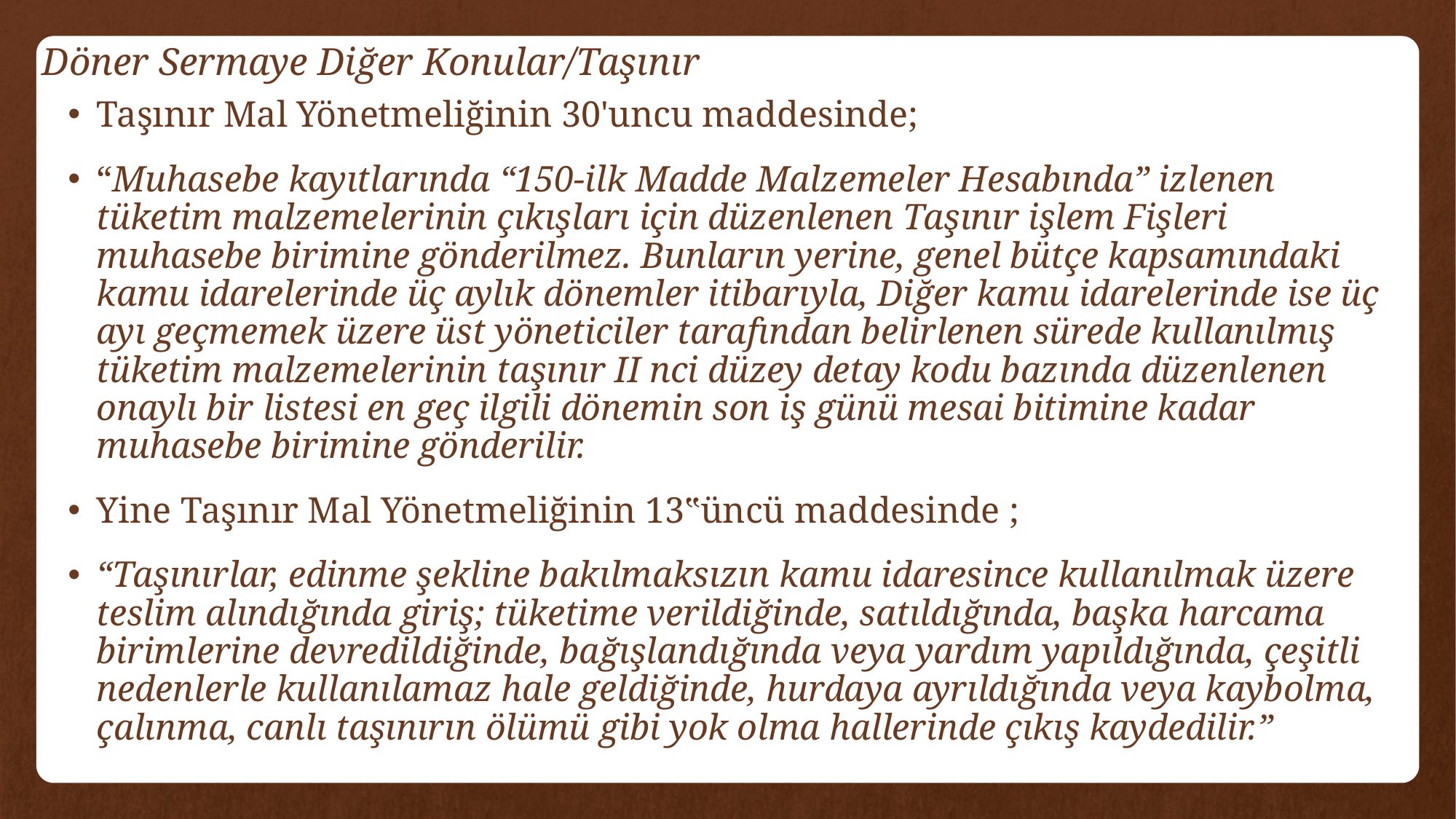

# Döner Sermaye Diğer Konular/Taşınır
Taşınır Mal Yönetmeliğinin 30'uncu maddesinde;
“Muhasebe kayıtlarında “150-ilk Madde Malzemeler Hesabında” izlenen tüketim malzemelerinin çıkışları için düzenlenen Taşınır işlem Fişleri muhasebe birimine gönderilmez. Bunların yerine, genel bütçe kapsamındaki kamu idarelerinde üç aylık dönemler itibarıyla, Diğer kamu idarelerinde ise üç ayı geçmemek üzere üst yöneticiler tarafından belirlenen sürede kullanılmış tüketim malzemelerinin taşınır II nci düzey detay kodu bazında düzenlenen onaylı bir listesi en geç ilgili dönemin son iş günü mesai bitimine kadar muhasebe birimine gönderilir.
Yine Taşınır Mal Yönetmeliğinin 13‟üncü maddesinde ;
“Taşınırlar, edinme şekline bakılmaksızın kamu idaresince kullanılmak üzere teslim alındığında giriş; tüketime verildiğinde, satıldığında, başka harcama birimlerine devredildiğinde, bağışlandığında veya yardım yapıldığında, çeşitli nedenlerle kullanılamaz hale geldiğinde, hurdaya ayrıldığında veya kaybolma, çalınma, canlı taşınırın ölümü gibi yok olma hallerinde çıkış kaydedilir.”